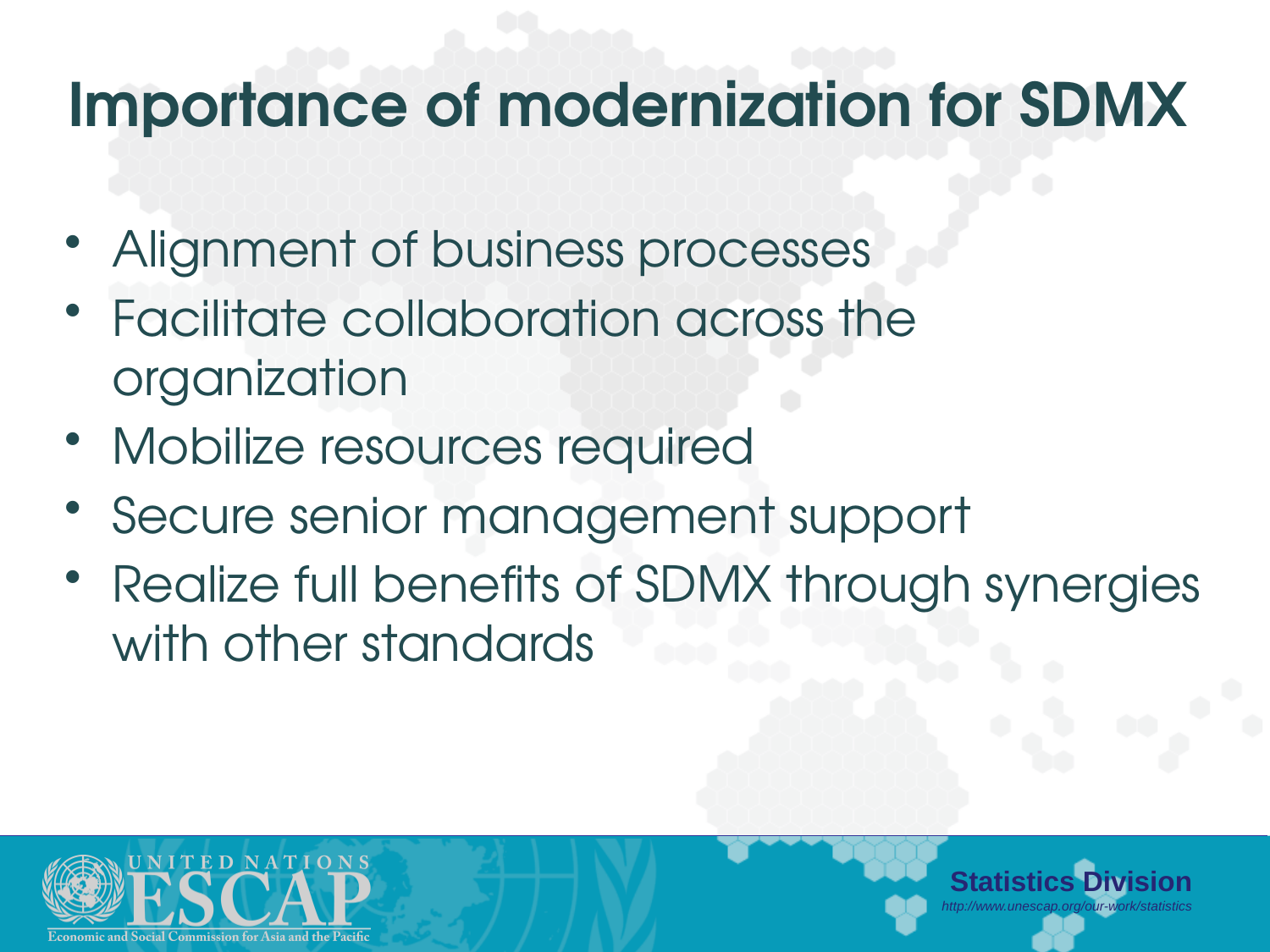

# Importance of modernization for SDMX
Alignment of business processes
Facilitate collaboration across the organization
Mobilize resources required
Secure senior management support
Realize full benefits of SDMX through synergies with other standards